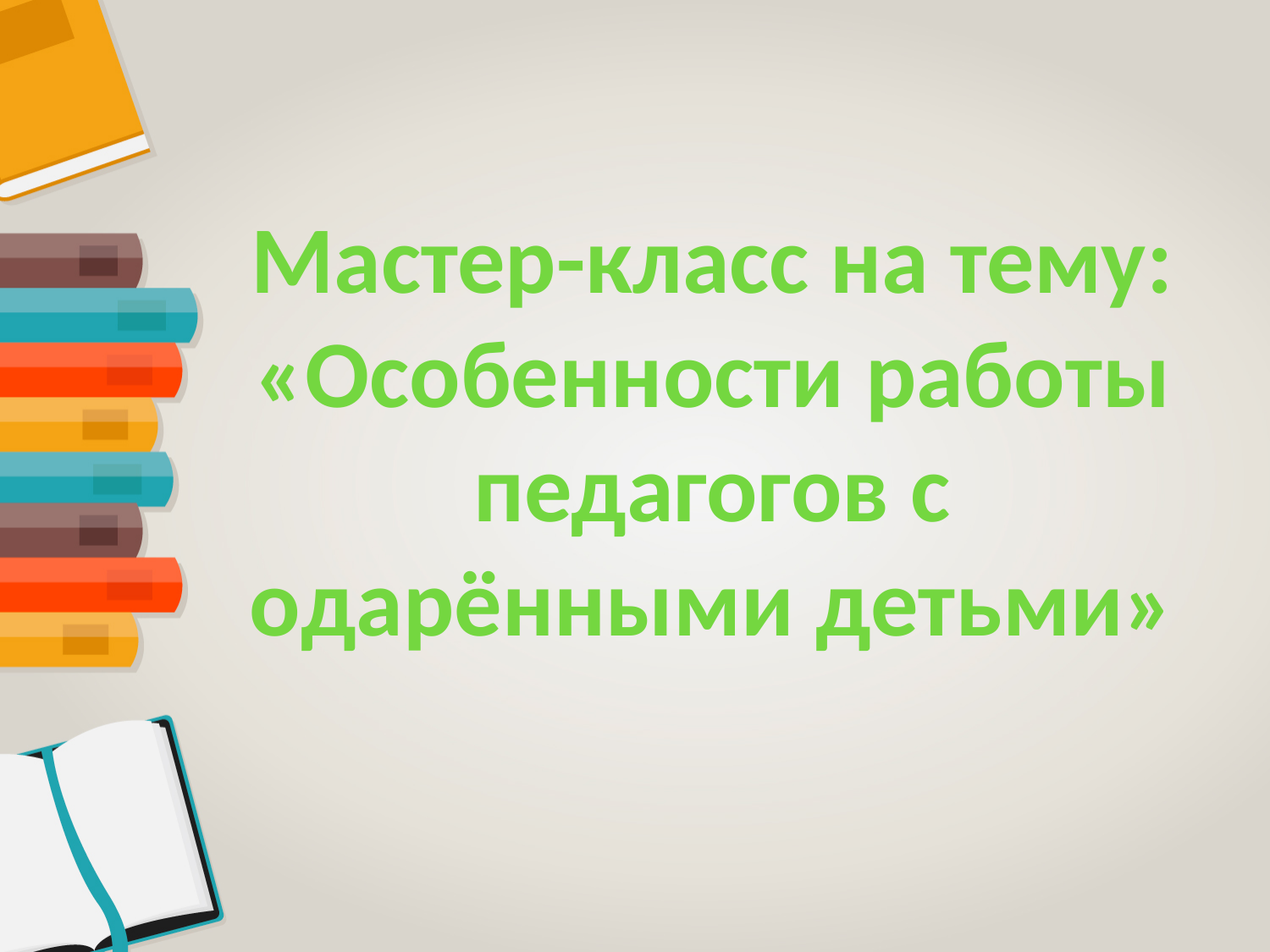

Мастер-класс на тему: «Особенности работы педагогов с одарёнными детьми»